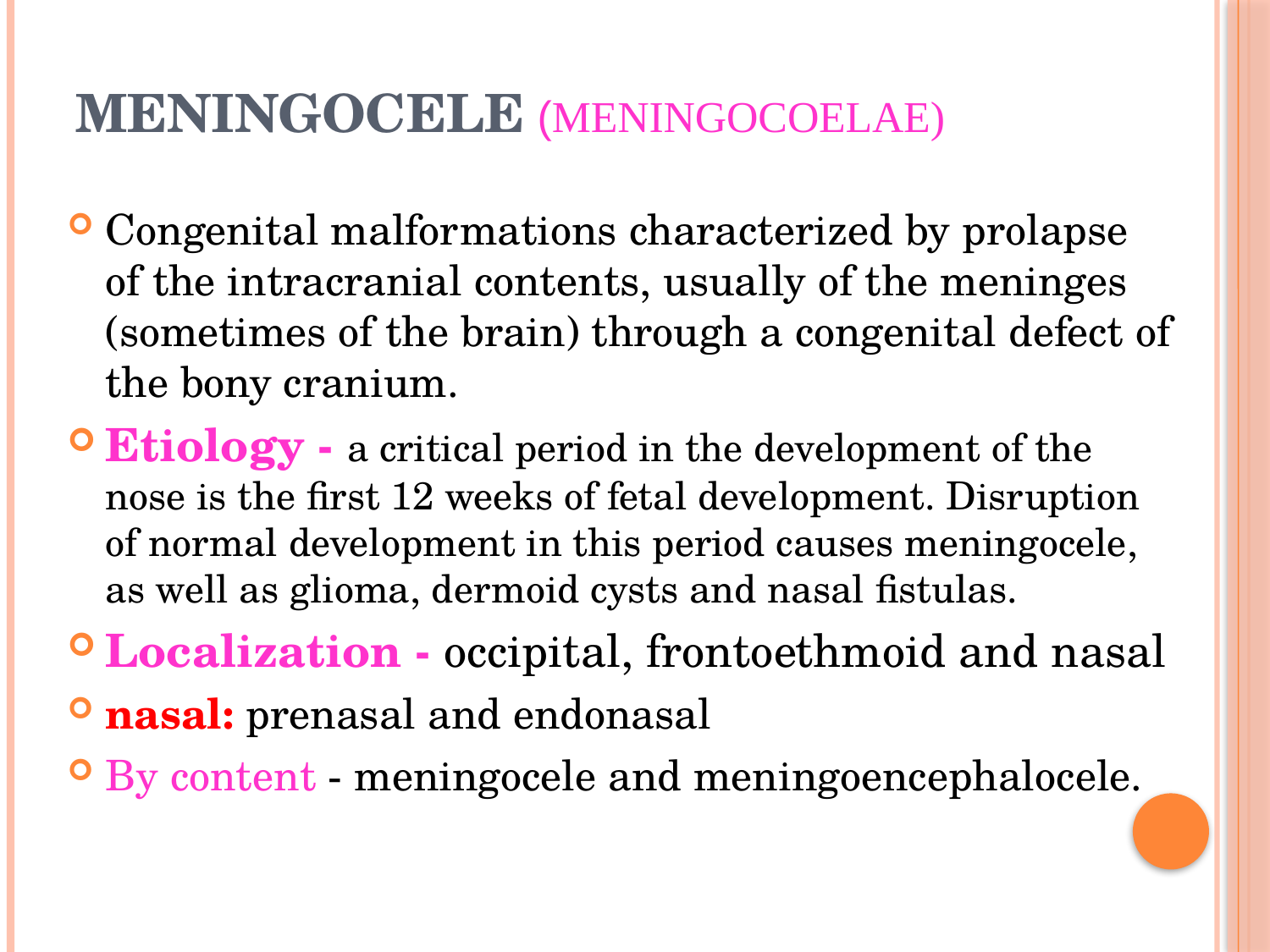

# Meningocele (Meningocoelae)
Congenital malformations characterized by prolapse of the intracranial contents, usually of the meninges (sometimes of the brain) through a congenital defect of the bony cranium.
Etiology - a critical period in the development of the nose is the first 12 weeks of fetal development. Disruption of normal development in this period causes meningocele, as well as glioma, dermoid cysts and nasal fistulas.
Localization - occipital, frontoethmoid and nasal
nasal: prenasal and endonasal
By content - meningocele and meningoencephalocele.